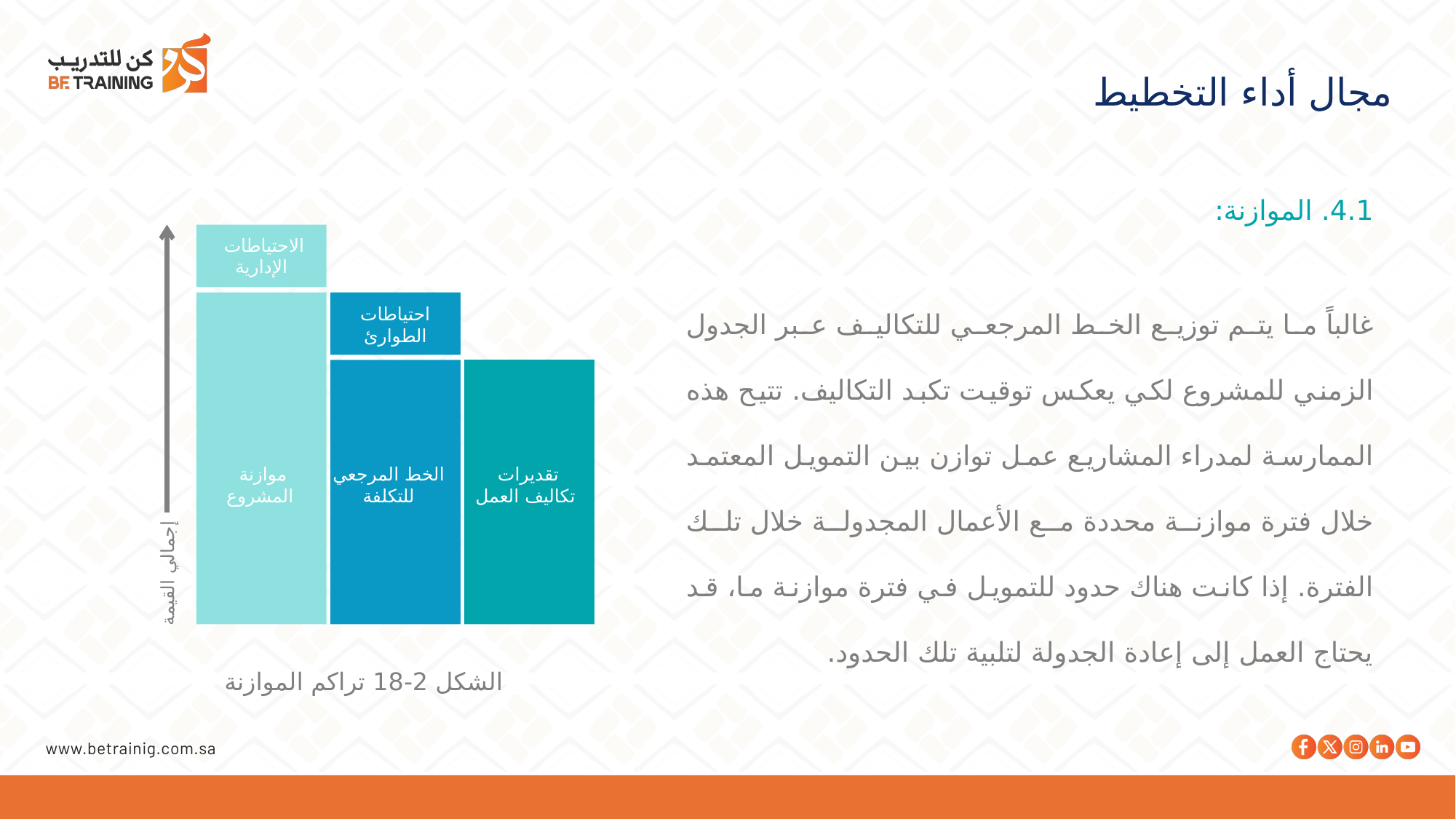

مجال أداء التخطيط
4.1. الموازنة:

غالباً ما يتم توزيع الخط المرجعي للتكاليف عبر الجدول الزمني للمشروع لكي يعكس توقيت تكبد التكاليف. تتيح هذه الممارسة لمدراء المشاريع عمل توازن بين التمويل المعتمد خلال فترة موازنة محددة مع الأعمال المجدولة خلال تلك الفترة. إذا كانت هناك حدود للتمويل في فترة موازنة ما، قد يحتاج العمل إلى إعادة الجدولة لتلبية تلك الحدود.

الاحتياطات
الإدارية

احتياطات
الطوارئ

موازنة
المشروع
الخط المرجعي
للتكلفة
تقديرات
 تكاليف العمل
إجمالي القيمة
الشكل 2-18 تراكم الموازنة